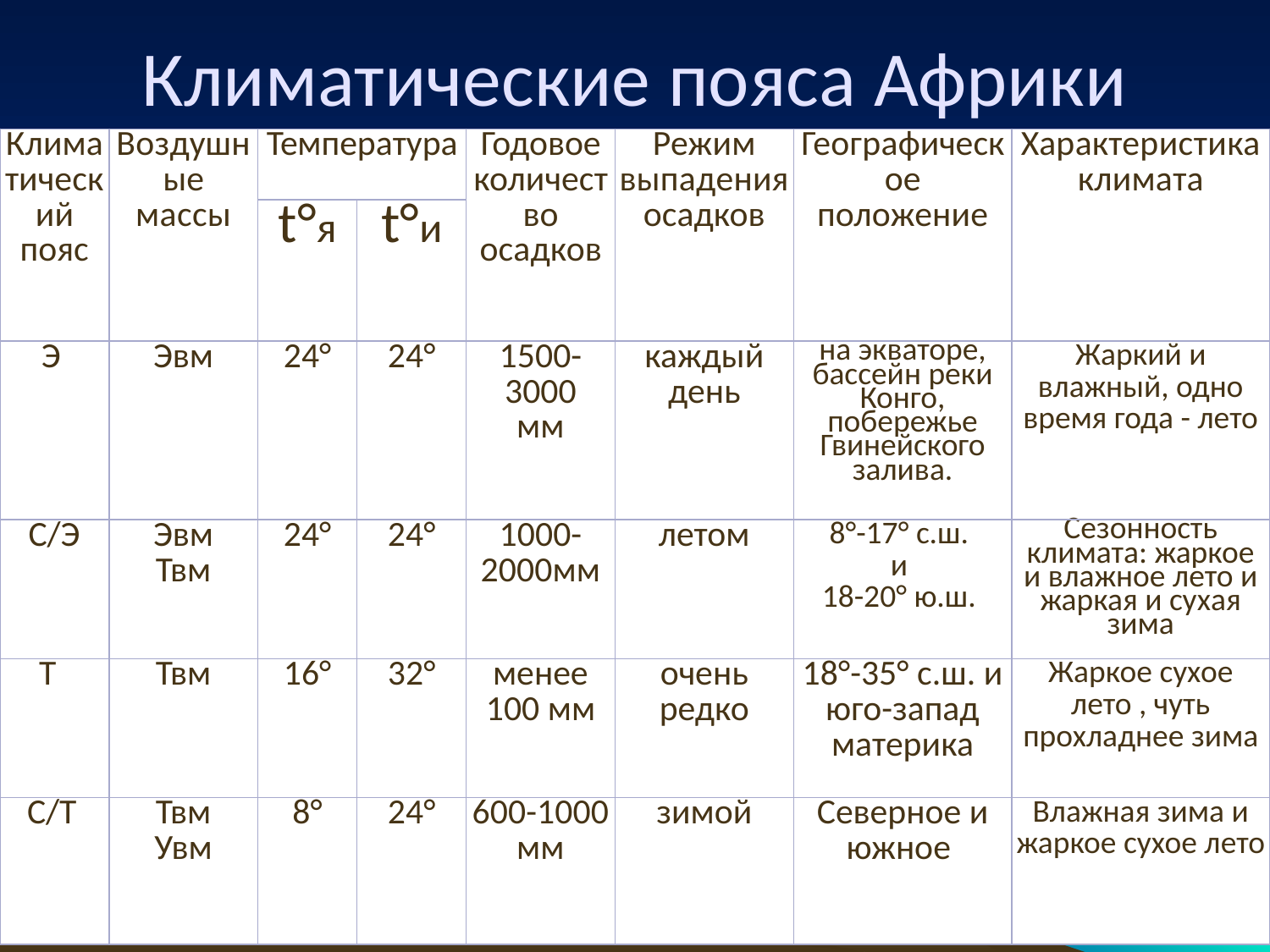

# Климатические пояса Африки
| Климатический пояс | Воздушные массы | Температура |  | Годовое количество осадков | Режим выпадения осадков | Географическое положение | Характеристика климата |
| --- | --- | --- | --- | --- | --- | --- | --- |
|  |  | t°я | t°и |  |  |  |  |
| Э | Эвм | 24° | 24° | 1500-3000 мм | каждый день | на экваторе, бассейн реки Конго, побережье Гвинейского залива. | Жаркий и влажный, одно время года - лето |
| С/Э | Эвм Твм | 24° | 24° | 1000-2000мм | летом | 8°-17° с.ш. и 18-20° ю.ш. | Сезонность климата: жаркое и влажное лето и жаркая и сухая зима |
| Т | Твм | 16° | 32° | менее 100 мм | очень редко | 18°-35° с.ш. и юго-запад материка | Жаркое сухое лето , чуть прохладнее зима |
| С/Т | Твм Увм | 8° | 24° | 600-1000 мм | зимой | Северное и южное | Влажная зима и жаркое сухое лето |